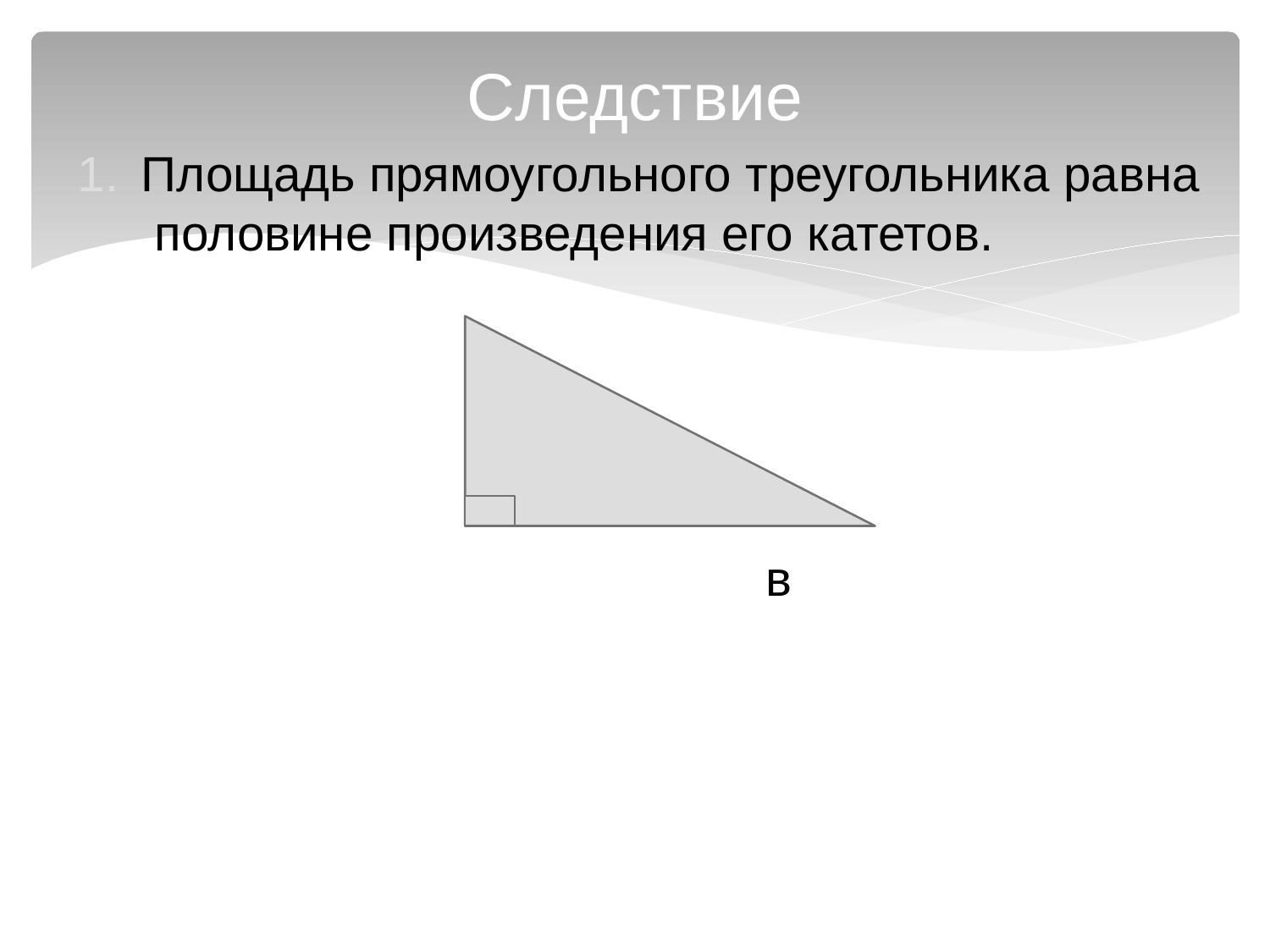

# Следствие
Площадь прямоугольного треугольника равна  половине произведения его катетов.

                                 а

                                                  в